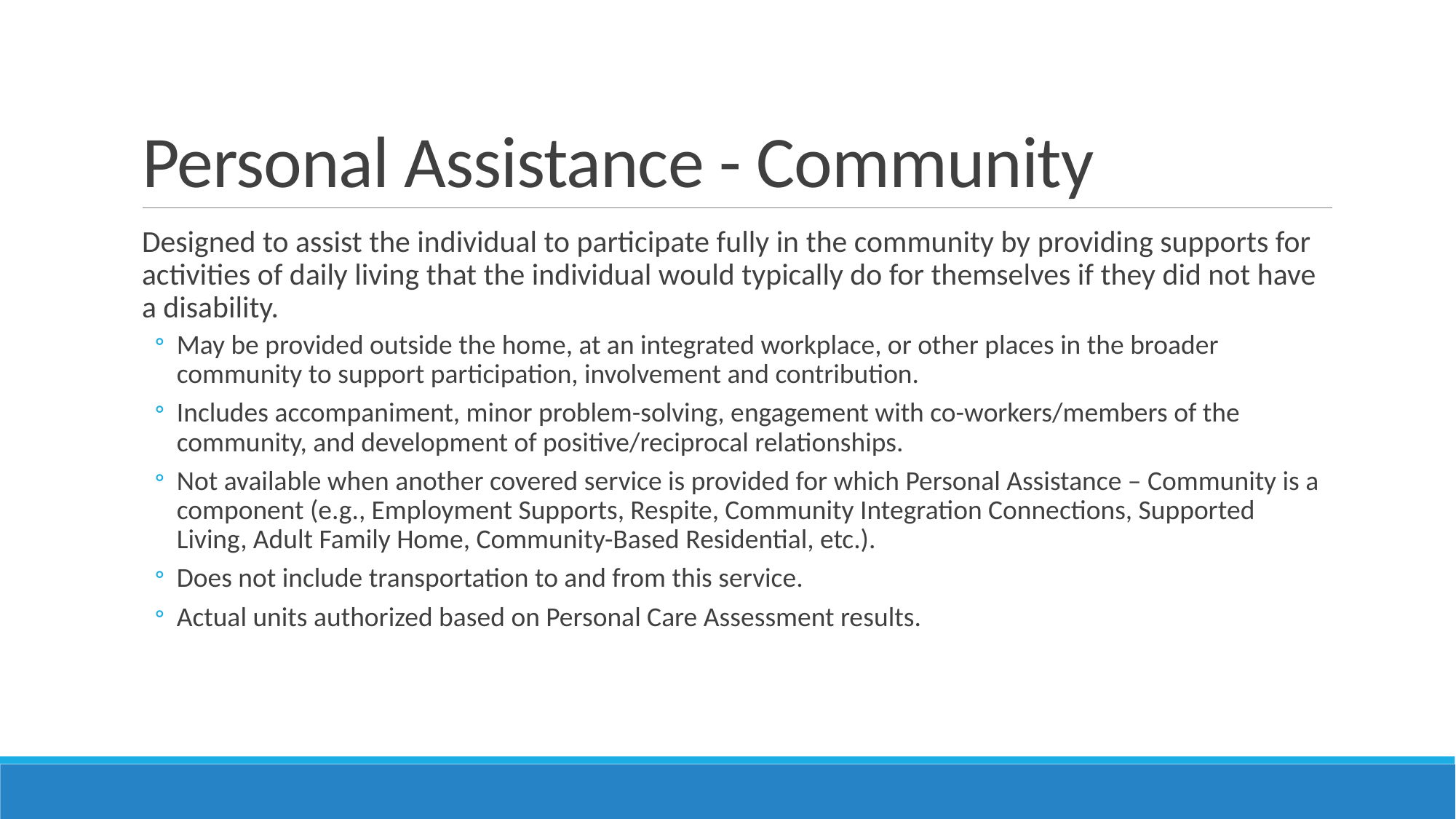

# Personal Assistance - Community
Designed to assist the individual to participate fully in the community by providing supports for activities of daily living that the individual would typically do for themselves if they did not have a disability.
May be provided outside the home, at an integrated workplace, or other places in the broader community to support participation, involvement and contribution.
Includes accompaniment, minor problem-solving, engagement with co-workers/members of the community, and development of positive/reciprocal relationships.
Not available when another covered service is provided for which Personal Assistance – Community is a component (e.g., Employment Supports, Respite, Community Integration Connections, Supported Living, Adult Family Home, Community-Based Residential, etc.).
Does not include transportation to and from this service.
Actual units authorized based on Personal Care Assessment results.